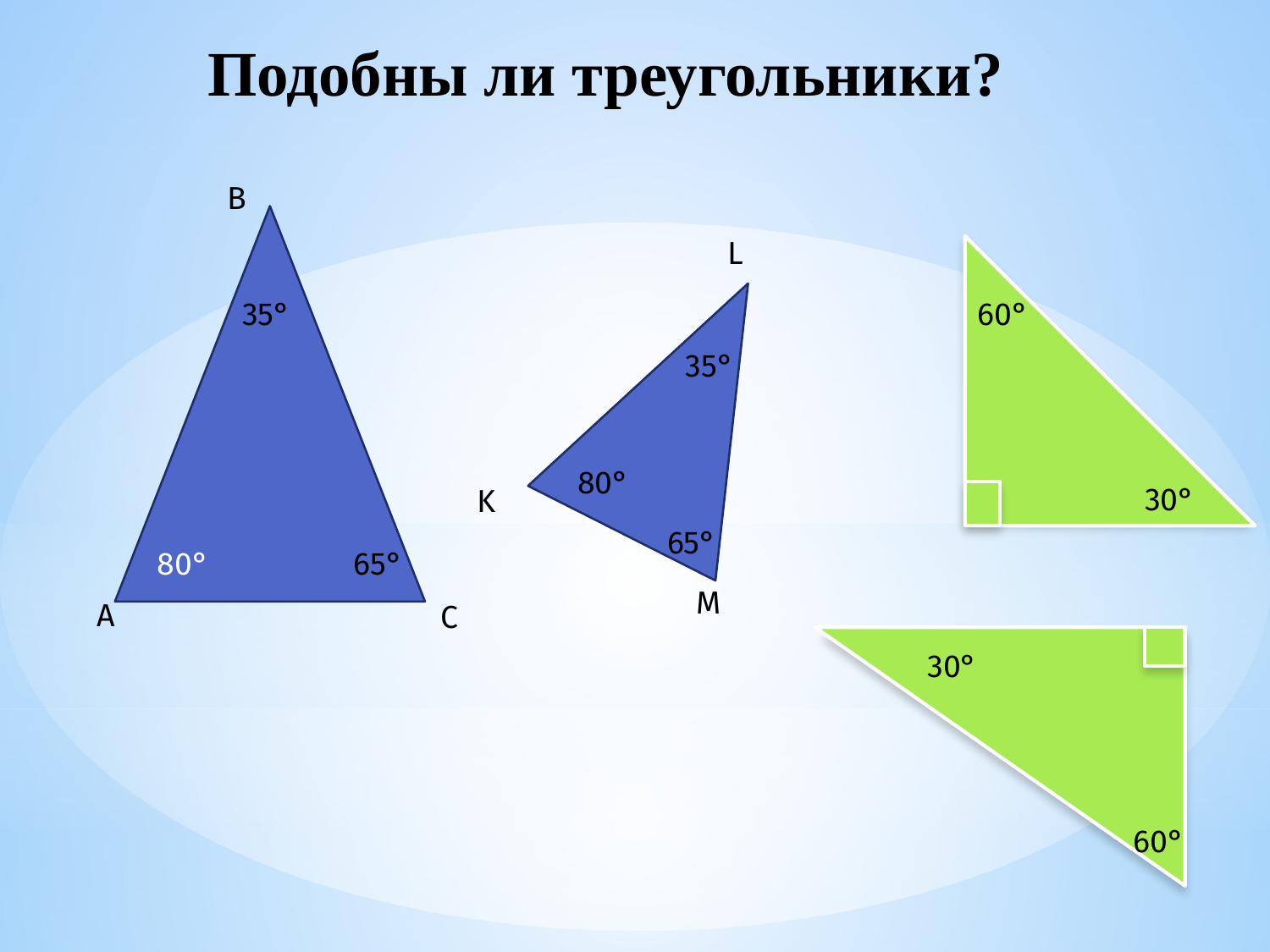

Подобны ли треугольники?
В

L

35°
60°
35°
  K
80°
30°

65°
80°
65°
M
А
С

30°
60°